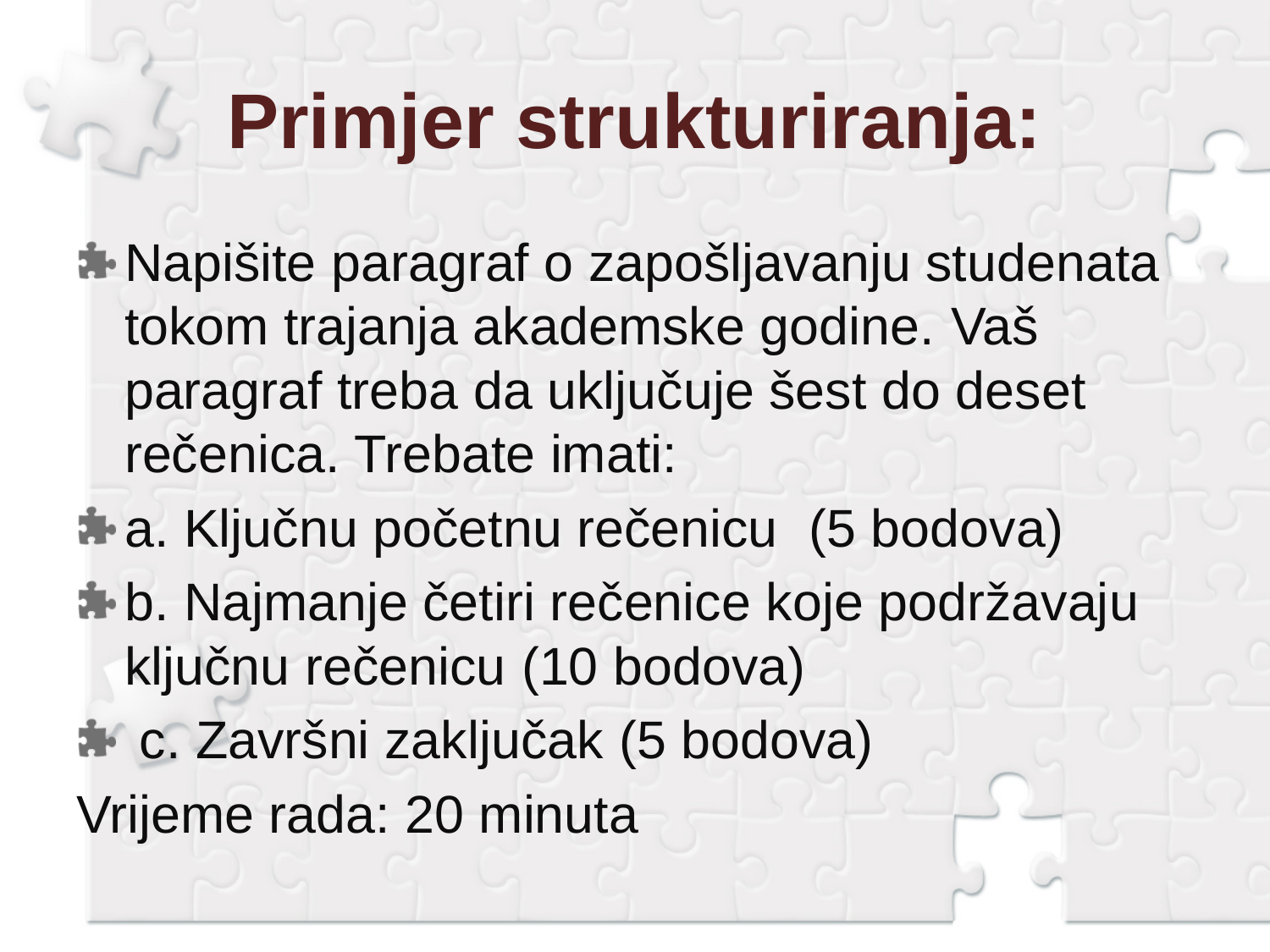

# Primjer strukturiranja:
Napišite paragraf o zapošljavanju studenata tokom trajanja akademske godine. Vaš paragraf treba da uključuje šest do deset rečenica. Trebate imati:
a. Ključnu početnu rečenicu  (5 bodova)
b. Najmanje četiri rečenice koje podržavaju ključnu rečenicu (10 bodova)
 c. Završni zaključak (5 bodova)
Vrijeme rada: 20 minuta